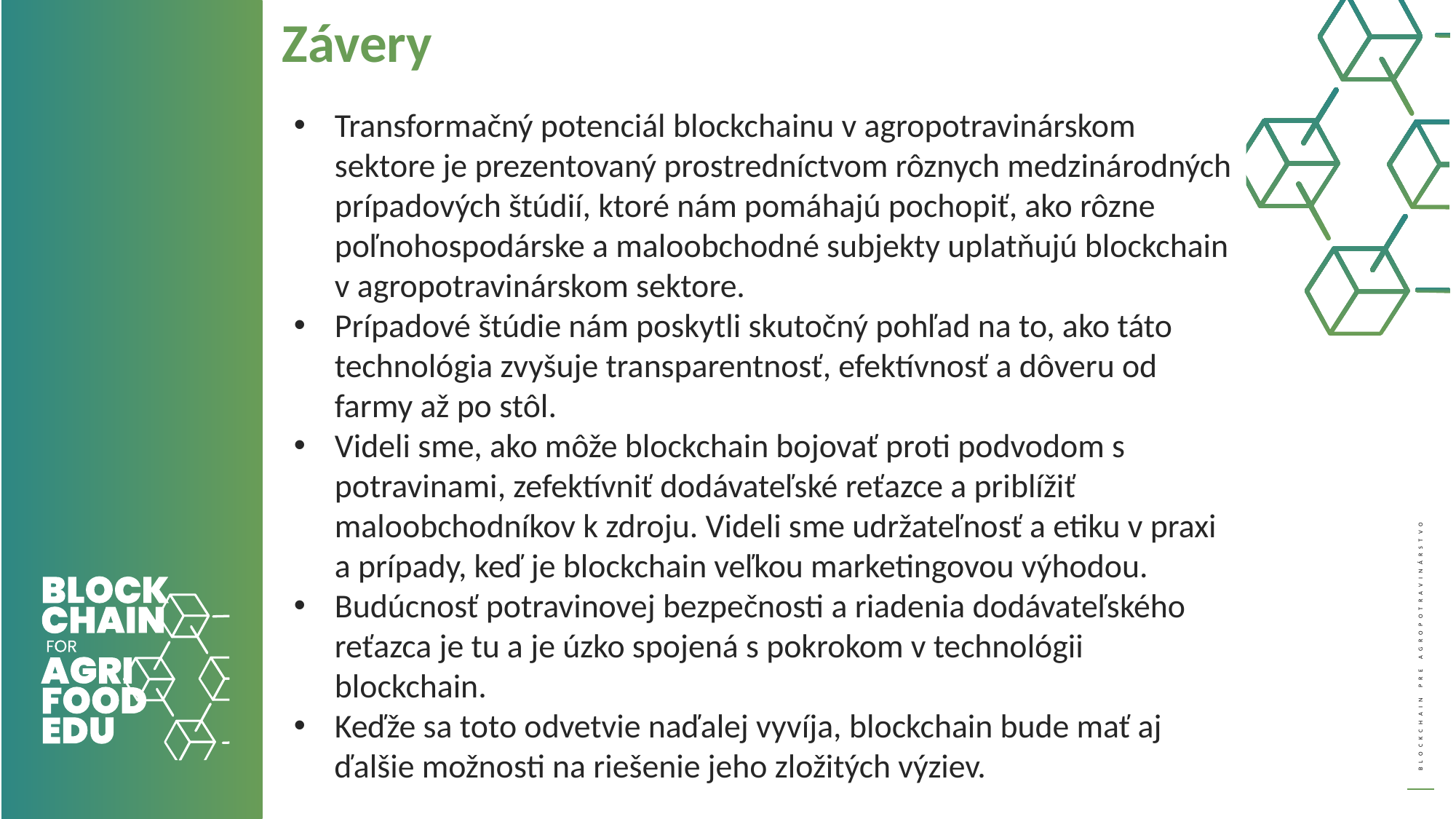

Závery
Transformačný potenciál blockchainu v agropotravinárskom sektore je prezentovaný prostredníctvom rôznych medzinárodných prípadových štúdií, ktoré nám pomáhajú pochopiť, ako rôzne poľnohospodárske a maloobchodné subjekty uplatňujú blockchain v agropotravinárskom sektore.
Prípadové štúdie nám poskytli skutočný pohľad na to, ako táto technológia zvyšuje transparentnosť, efektívnosť a dôveru od farmy až po stôl.
Videli sme, ako môže blockchain bojovať proti podvodom s potravinami, zefektívniť dodávateľské reťazce a priblížiť maloobchodníkov k zdroju. Videli sme udržateľnosť a etiku v praxi a prípady, keď je blockchain veľkou marketingovou výhodou.
Budúcnosť potravinovej bezpečnosti a riadenia dodávateľského reťazca je tu a je úzko spojená s pokrokom v technológii blockchain.
Keďže sa toto odvetvie naďalej vyvíja, blockchain bude mať aj ďalšie možnosti na riešenie jeho zložitých výziev.